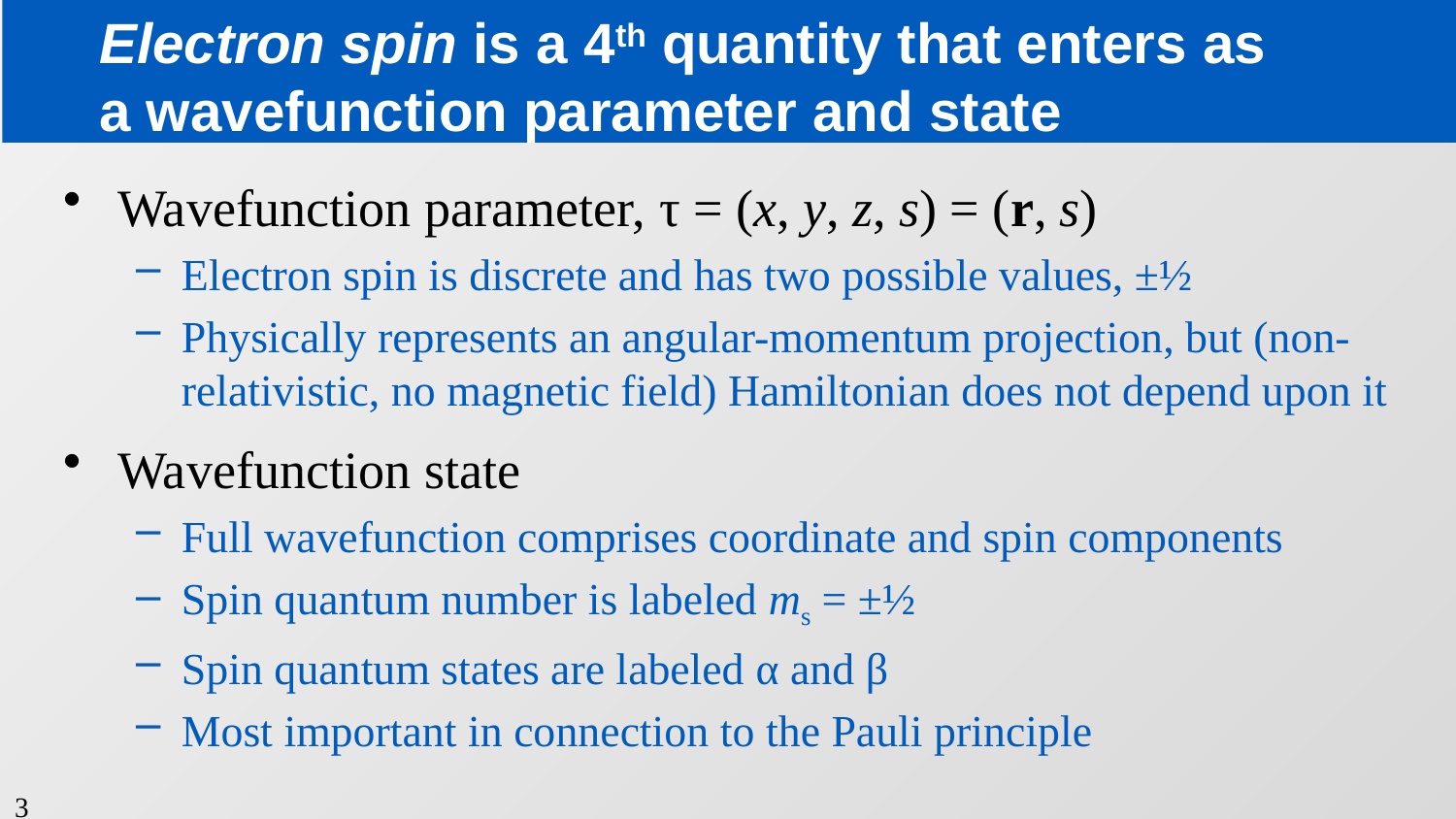

# Electron spin is a 4th quantity that enters as a wavefunction parameter and state
Wavefunction parameter, τ = (x, y, z, s) = (r, s)
Electron spin is discrete and has two possible values, ±½
Physically represents an angular-momentum projection, but (non-relativistic, no magnetic field) Hamiltonian does not depend upon it
Wavefunction state
Full wavefunction comprises coordinate and spin components
Spin quantum number is labeled ms = ±½
Spin quantum states are labeled α and β
Most important in connection to the Pauli principle
3